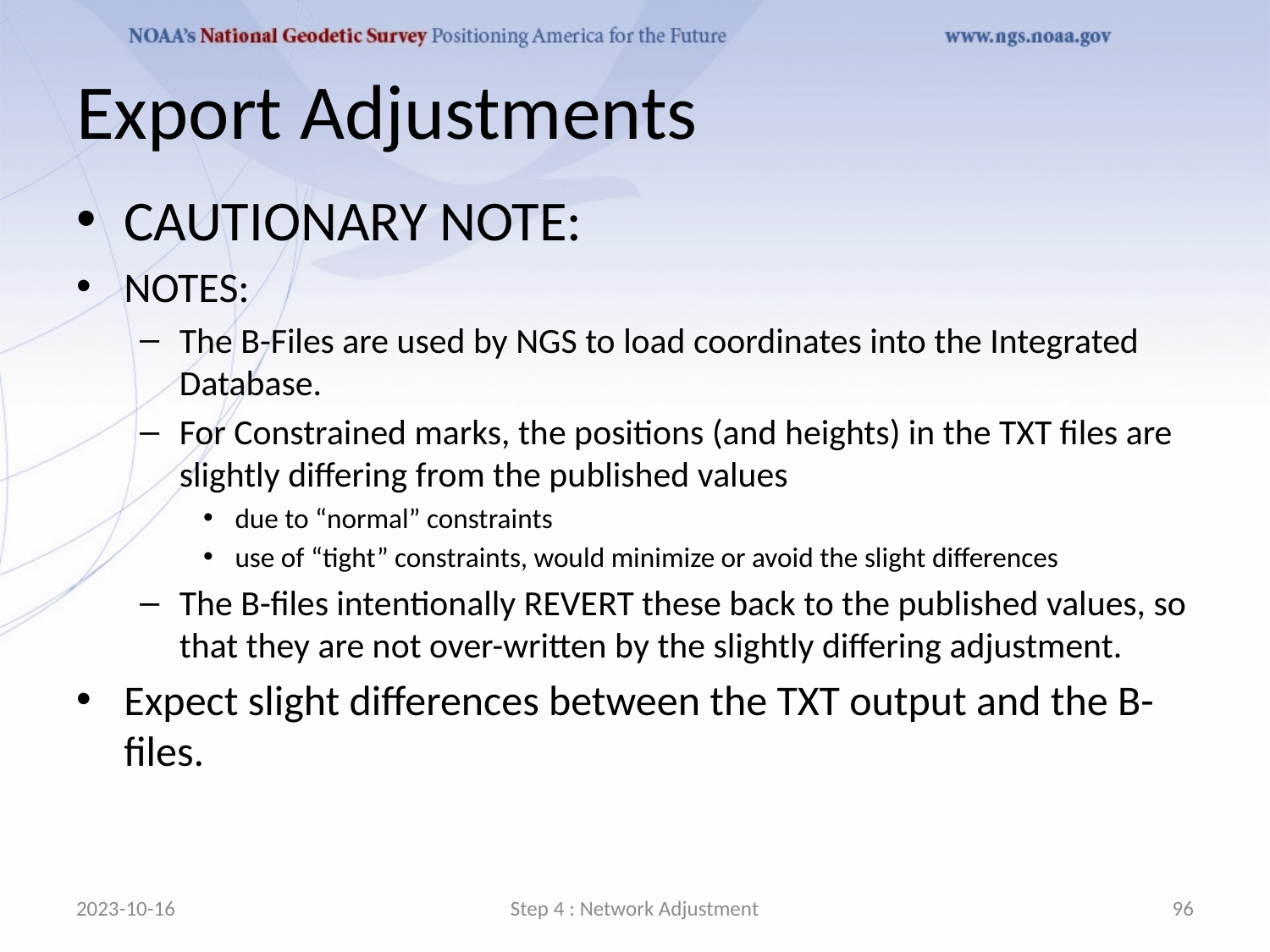

# Export Adjustments
CAUTIONARY NOTE:
NOTES:
The B-Files are used by NGS to load coordinates into the Integrated Database.
For Constrained marks, the positions (and heights) in the TXT files are slightly differing from the published values
due to “normal” constraints
use of “tight” constraints, would minimize or avoid the slight differences
The B-files intentionally REVERT these back to the published values, so that they are not over-written by the slightly differing adjustment.
Expect slight differences between the TXT output and the B-files.
2023-10-16
Step 4 : Network Adjustment
96